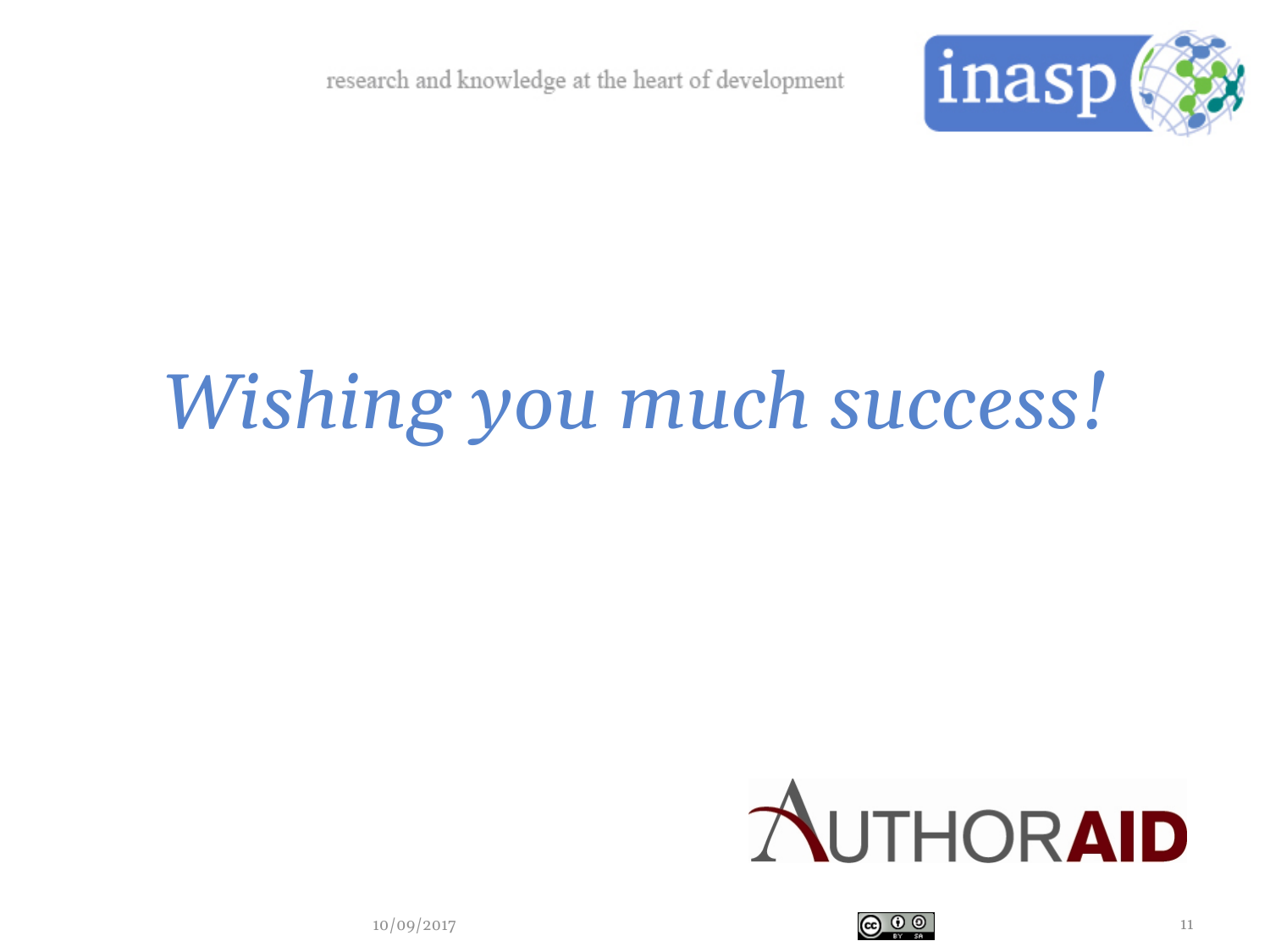

# Wishing you much success!
10/09/2017

11